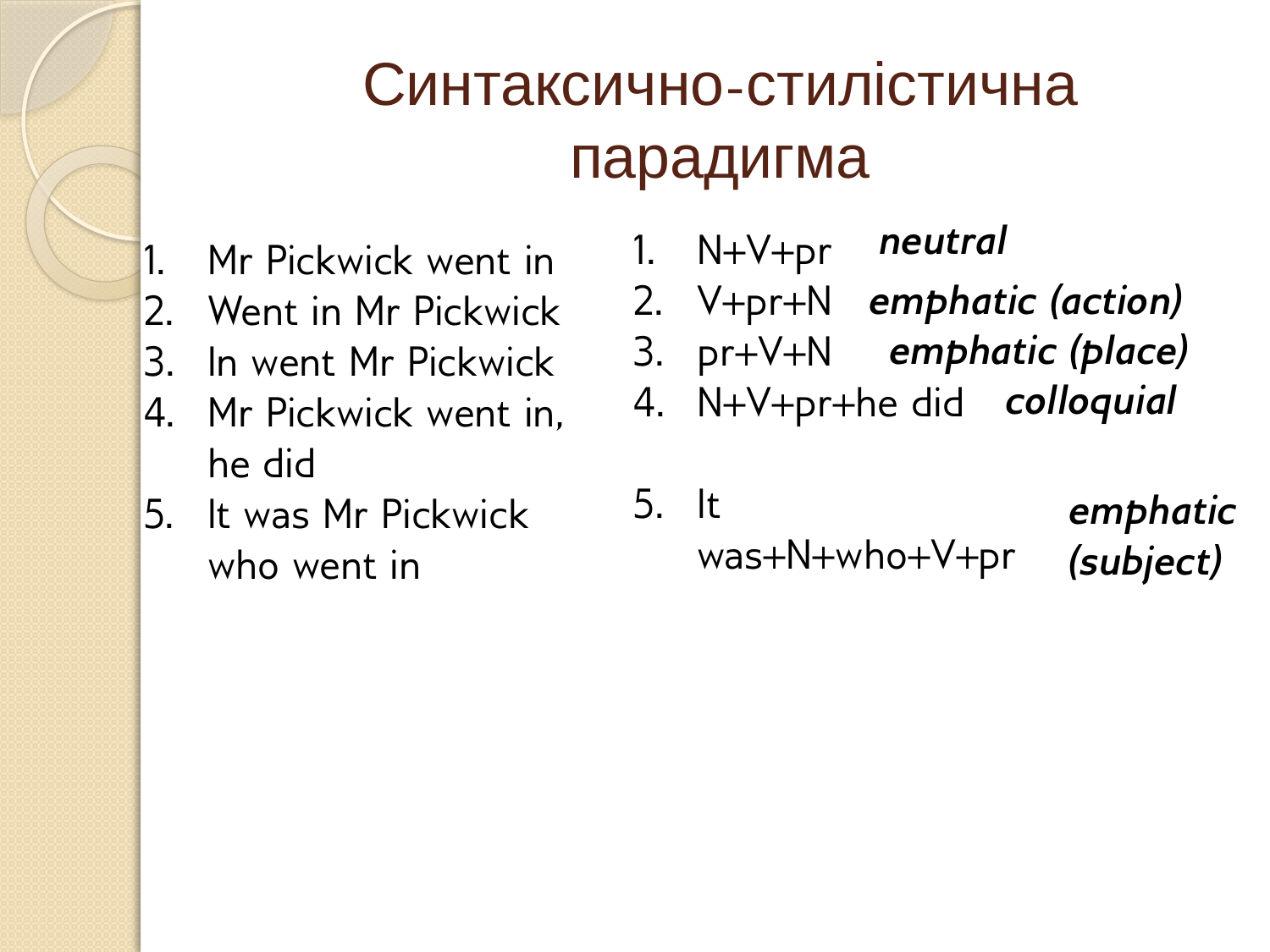

# Синтаксично-стилістична парадигма
neutral
N+V+pr
V+pr+N
pr+V+N
N+V+pr+he did

It was+N+who+V+pr

Mr Pickwick went in
Went in Mr Pickwick
In went Mr Pickwick
Mr Pickwick went in, he did
It was Mr Pickwick who went in

emphatic (action)
emphatic (place)

colloquial
emphatic (subject)